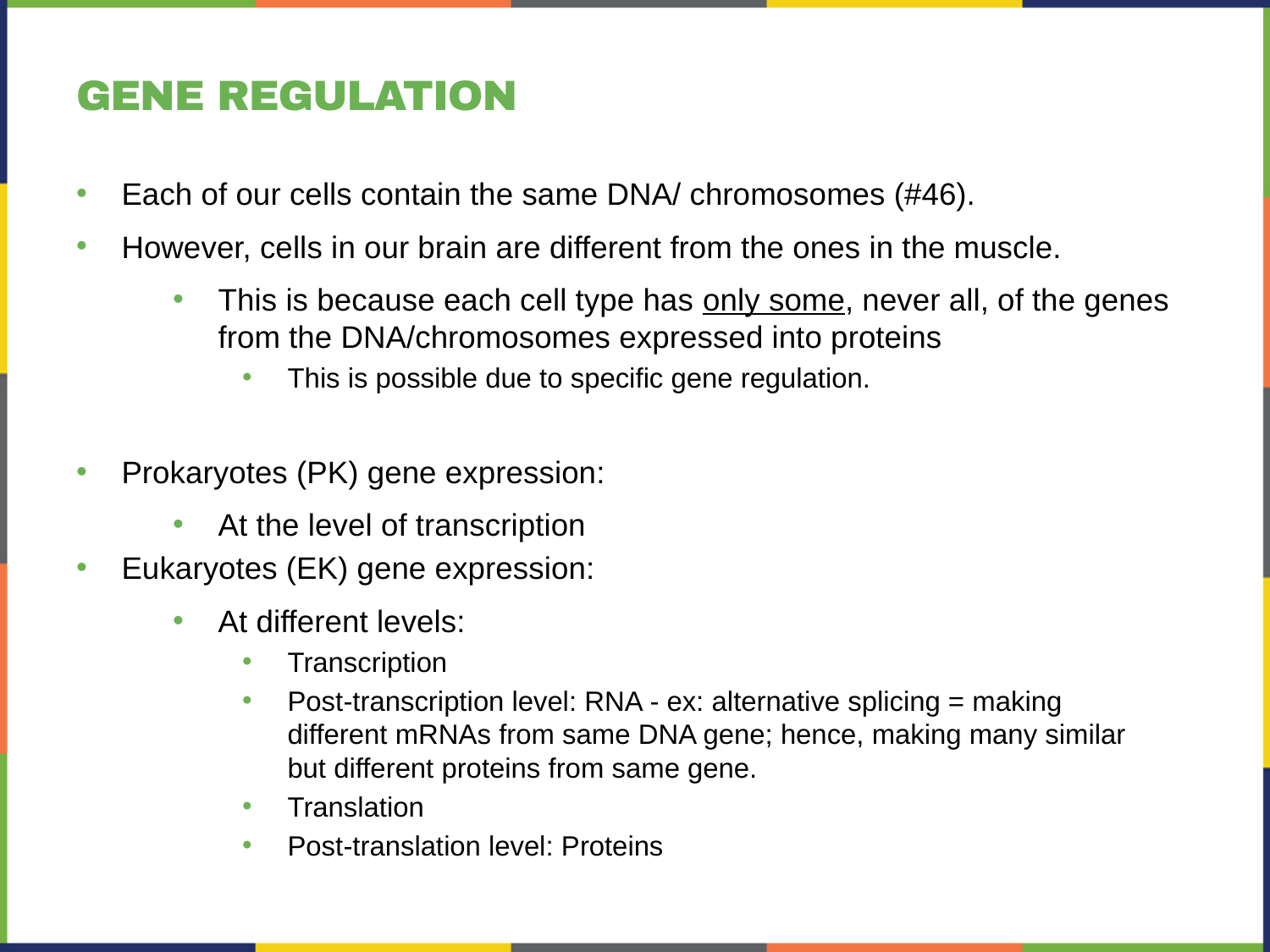

# Gene regulation
Each of our cells contain the same DNA/ chromosomes (#46).
However, cells in our brain are different from the ones in the muscle.
This is because each cell type has only some, never all, of the genes from the DNA/chromosomes expressed into proteins
This is possible due to specific gene regulation.

Prokaryotes (PK) gene expression:
At the level of transcription
Eukaryotes (EK) gene expression:
At different levels:
Transcription
Post-transcription level: RNA - ex: alternative splicing = making different mRNAs from same DNA gene; hence, making many similar but different proteins from same gene.
Translation
Post-translation level: Proteins